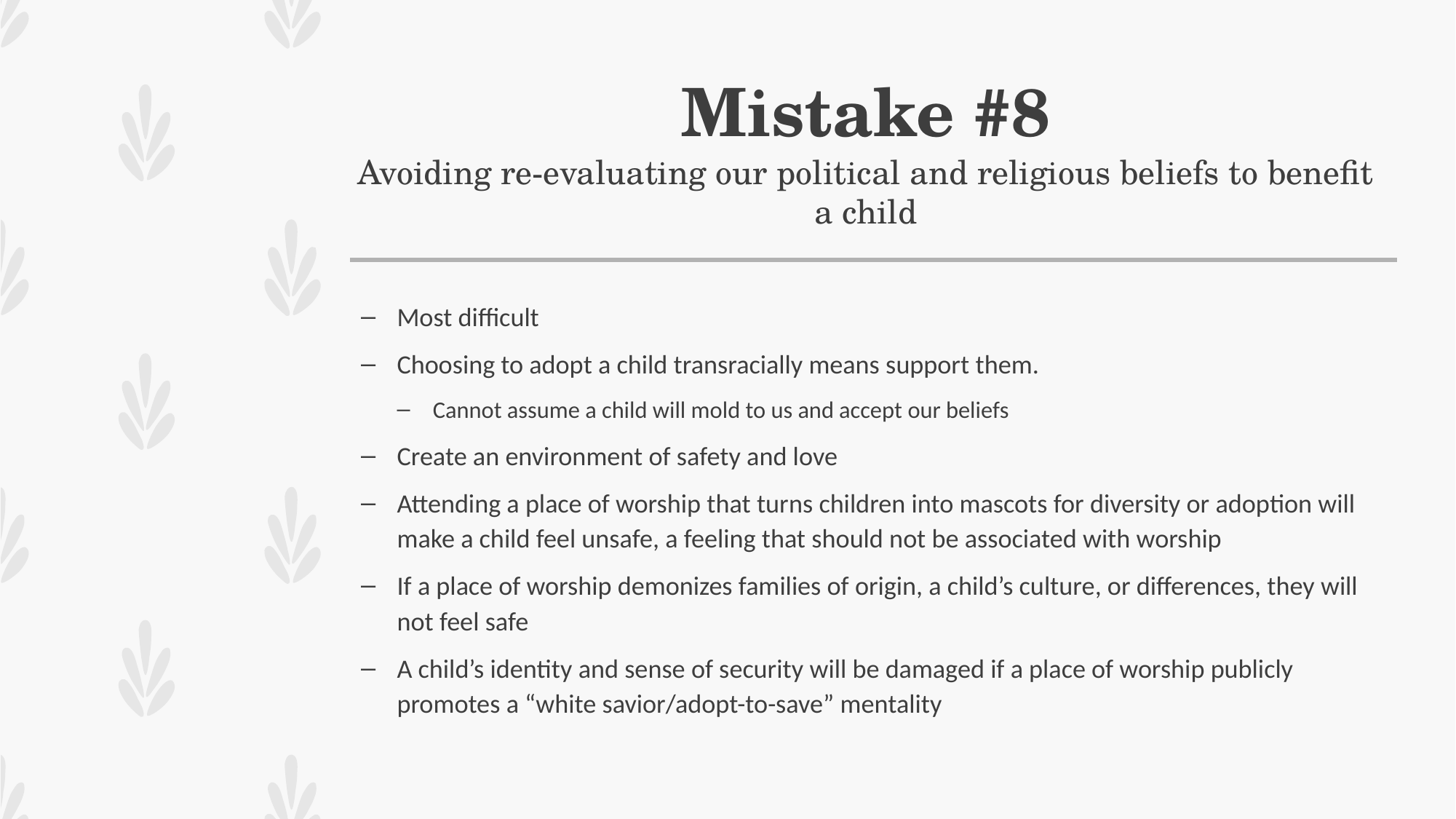

# Mistake #8 Avoiding re-evaluating our political and religious beliefs to benefit a child
Most difficult
Choosing to adopt a child transracially means support them.
Cannot assume a child will mold to us and accept our beliefs
Create an environment of safety and love
Attending a place of worship that turns children into mascots for diversity or adoption will make a child feel unsafe, a feeling that should not be associated with worship
If a place of worship demonizes families of origin, a child’s culture, or differences, they will not feel safe
A child’s identity and sense of security will be damaged if a place of worship publicly promotes a “white savior/adopt-to-save” mentality